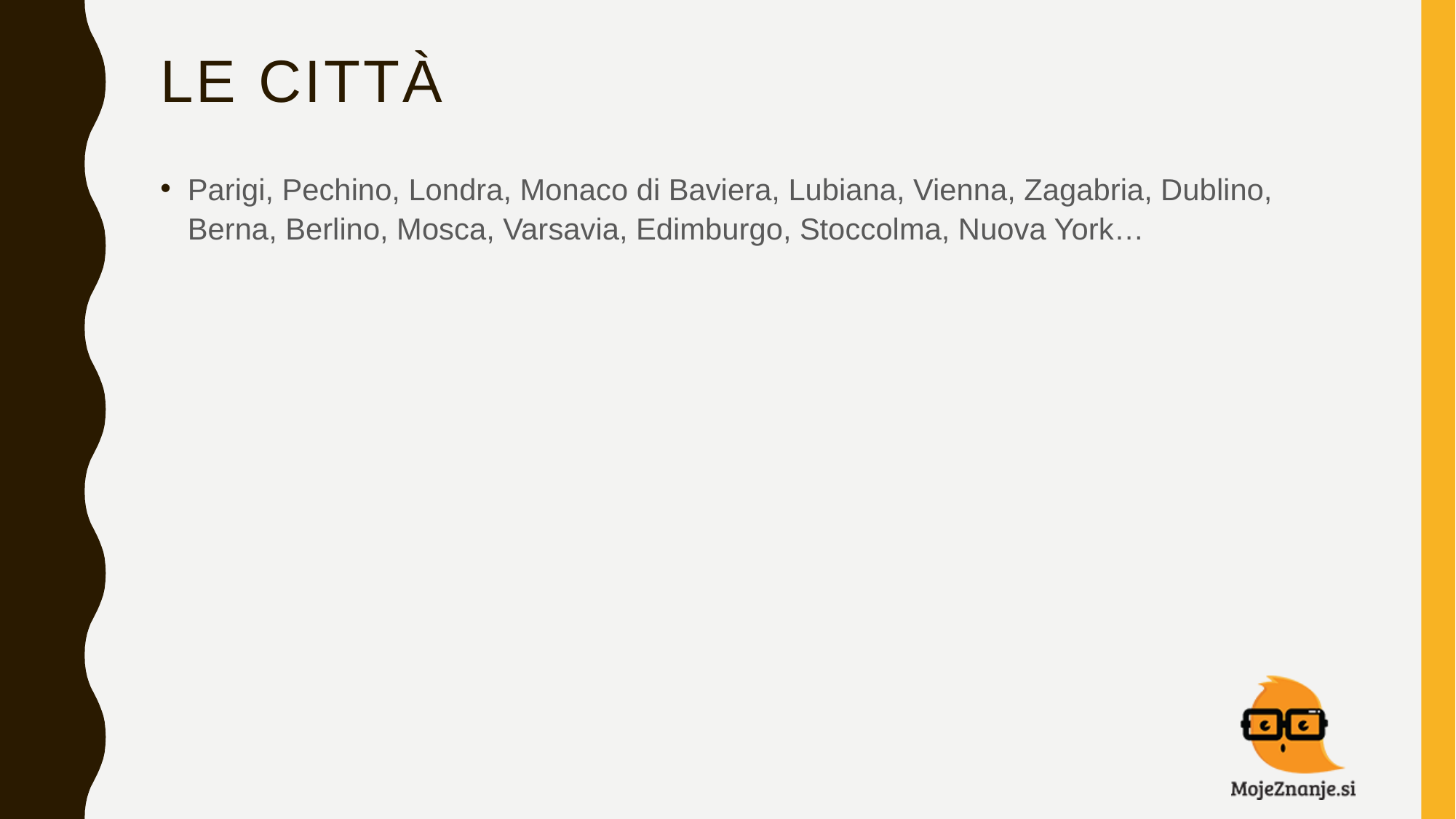

# Le città
Parigi, Pechino, Londra, Monaco di Baviera, Lubiana, Vienna, Zagabria, Dublino, Berna, Berlino, Mosca, Varsavia, Edimburgo, Stoccolma, Nuova York…